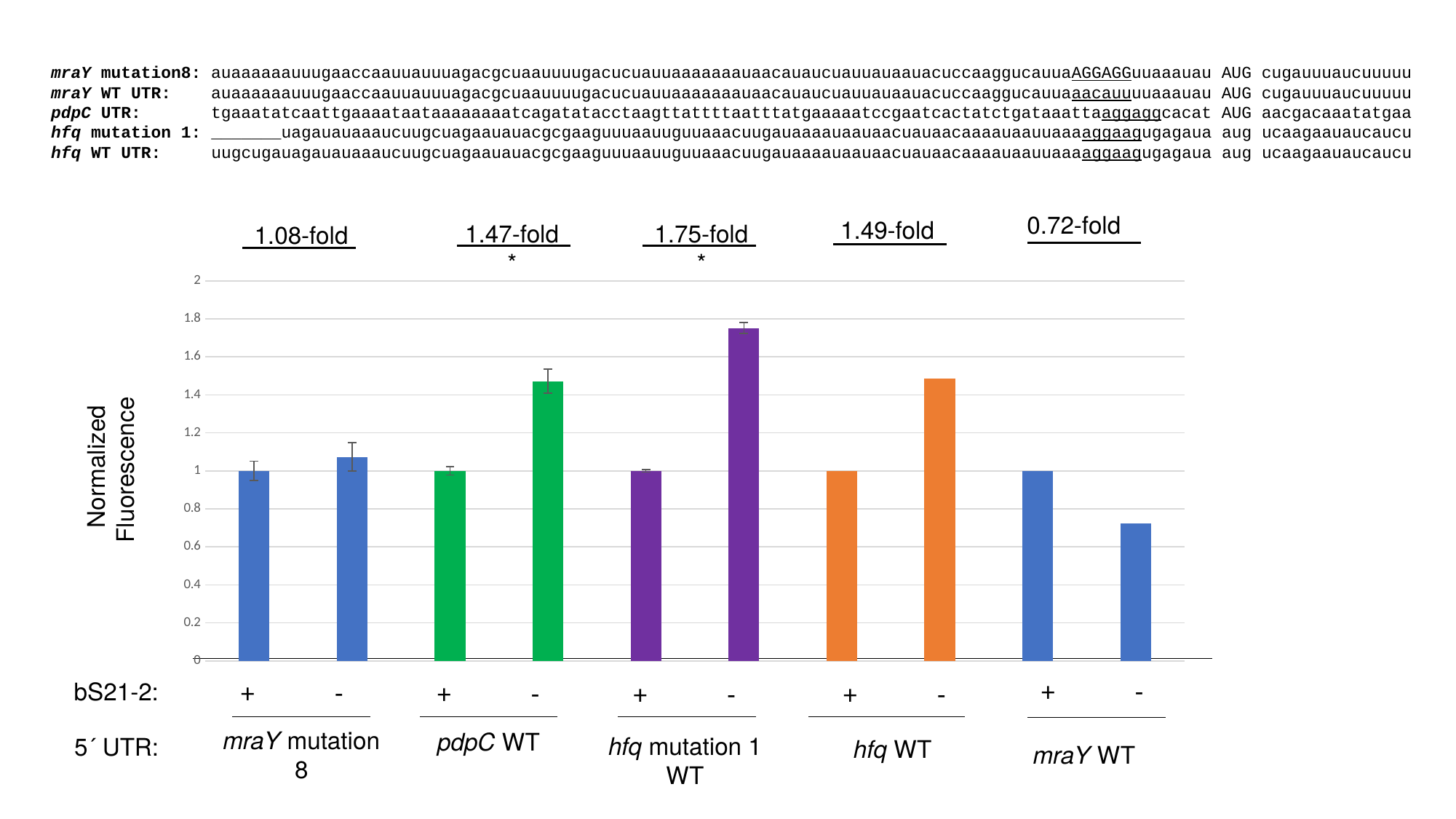

mraY mutation8: auaaaaaauuugaaccaauuauuuagacgcuaauuuugacucuauuaaaaaaauaacauaucuauuauaauacuccaaggucauuaAGGAGGuuaaauau AUG cugauuuaucuuuuu
mraY WT UTR:    auaaaaaauuugaaccaauuauuuagacgcuaauuuugacucuauuaaaaaaauaacauaucuauuauaauacuccaaggucauuaaacauuuuaaauau AUG cugauuuaucuuuuu
pdpC UTR:       tgaaatatcaattgaaaataataaaaaaaatcagatatacctaagttattttaatttatgaaaaatccgaatcactatctgataaattaaggaggcacat AUG aacgacaaatatgaa
hfq mutation 1: _______uagauauaaaucuugcuagaauauacgcgaaguuuaauuguuaaacuugauaaaauaauaacuauaacaaaauaauuaaaaggaagugagaua aug ucaagaauaucaucu
hfq WT UTR:     uugcugauagauauaaaucuugcuagaauauacgcgaaguuuaauuguuaaacuugauaaaauaauaacuauaacaaaauaauuaaaaggaagugagaua aug ucaagaauaucaucu

0.72-fold

1.49-fold

1.47-fold
*

1.75-fold
*

1.08-fold

 Normalized Fluorescence
+             -
+             -
bS21-2:
+             -
+             -
5´ UTR:

### Chart

| Category | Averages |
|---|---|
| LVS mraY mut8 | 1.0 |
| ΔrpsU2 mraY mut8 | 1.0736929078412503 |
| LVS pdpC UTR | 1.0000000000000002 |
| ΔrpsU2 pdpC UTR | 1.4716721568914888 |
| LVS hfq mut1 | 1.0 |
| ΔrpsU2 hfq mut1 | 1.7518480801475544 |
| LVS hfq WT | 1.0 |
| ∆rpsU2 hfq WT | 1.4870371608945911 |
| LVS mraY WT | 1.0 |
| ∆rpsU2 mraY WT | 0.7226585019872184 |
+             -
mraY mutation 8
pdpC WT
hfq mutation 1 WT
hfq WT
mraY WT